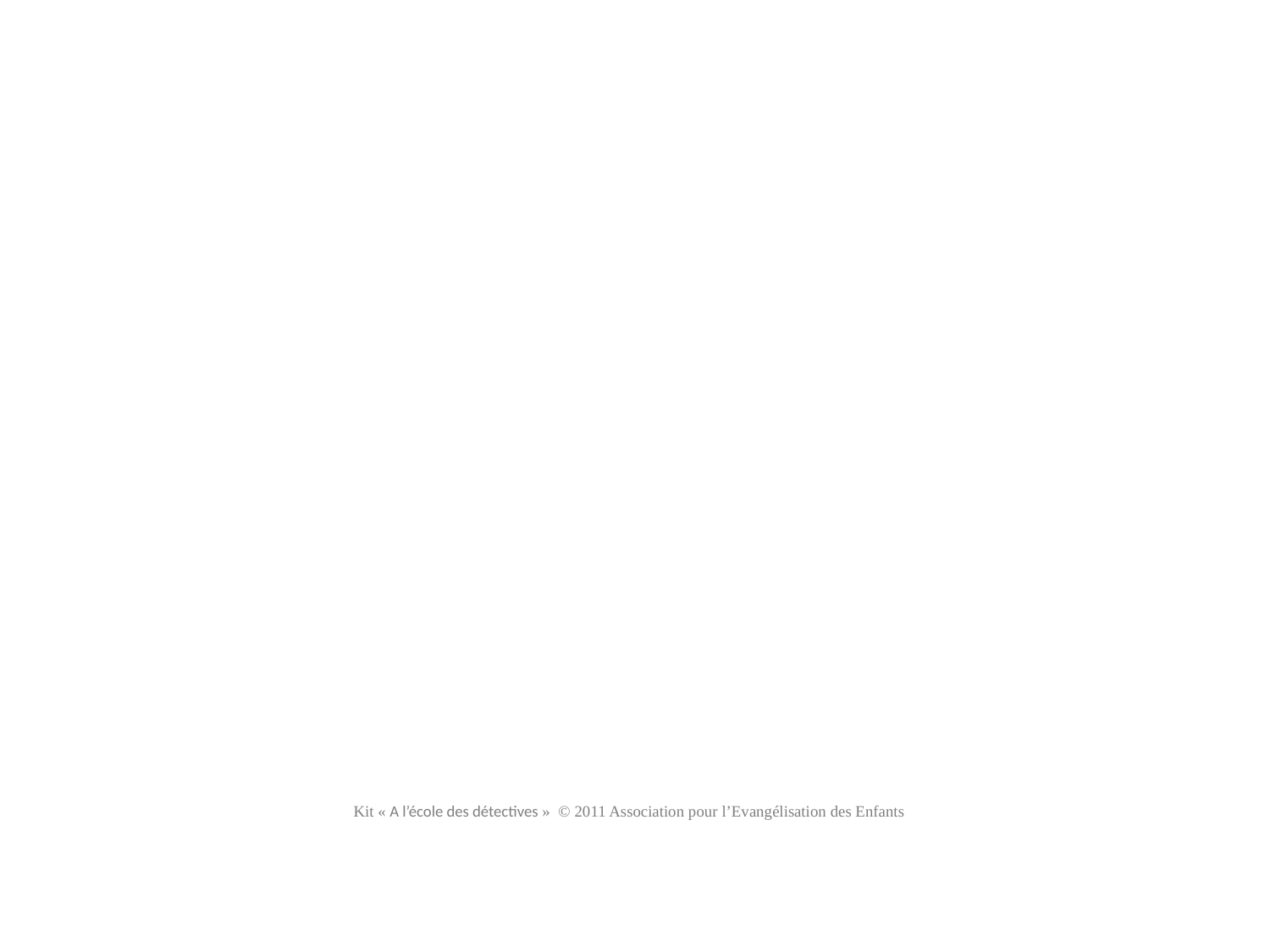

Kit « A l’école des détectives »  © 2011 Association pour l’Evangélisation des Enfants